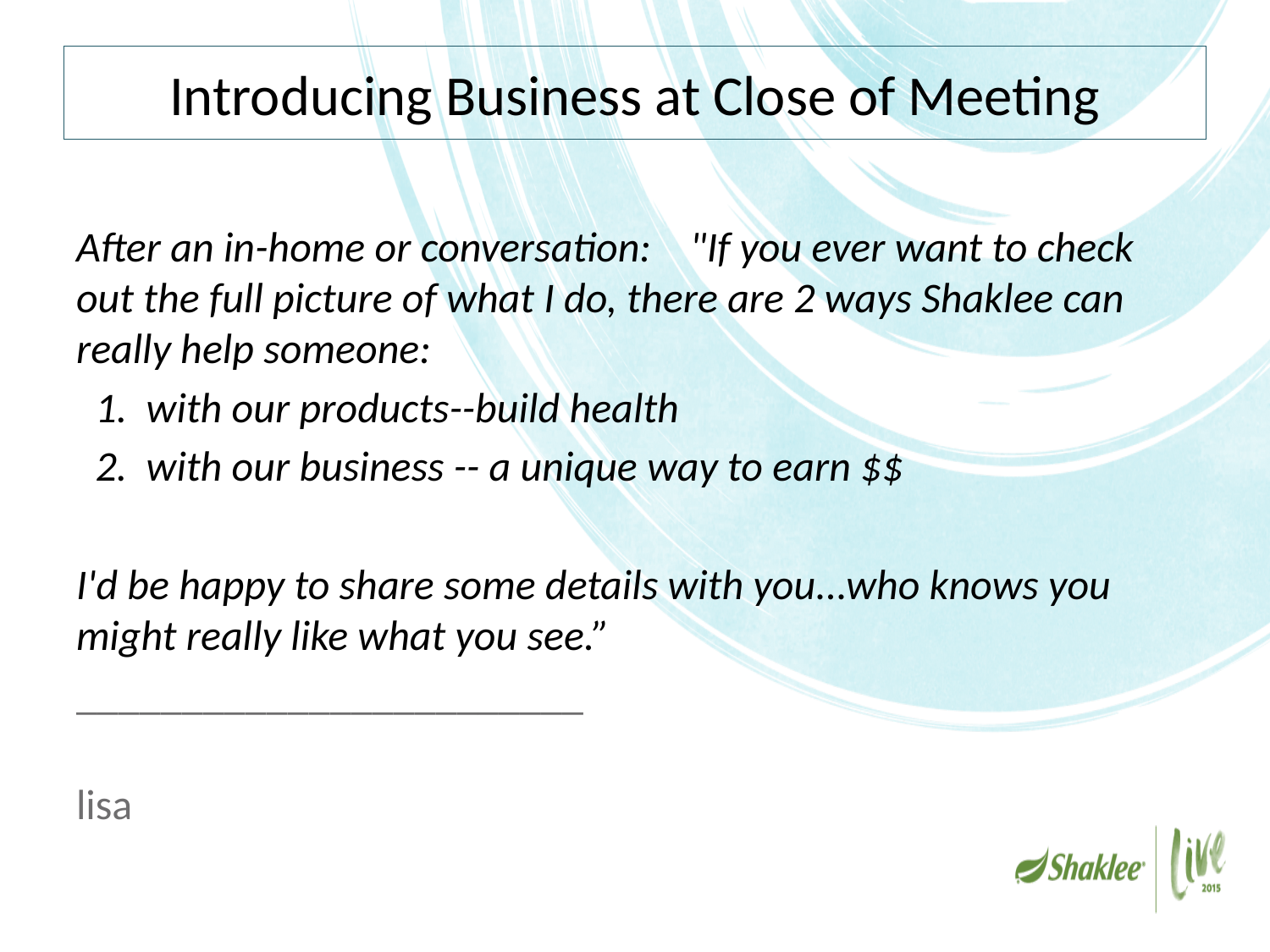

# Introducing Business at Close of Meeting
After an in-home or conversation:    "If you ever want to check out the full picture of what I do, there are 2 ways Shaklee can really help someone:
  1.  with our products--build health
  2.  with our business -- a unique way to earn $$

I'd be happy to share some details with you...who knows you might really like what you see.”
________________________
lisa